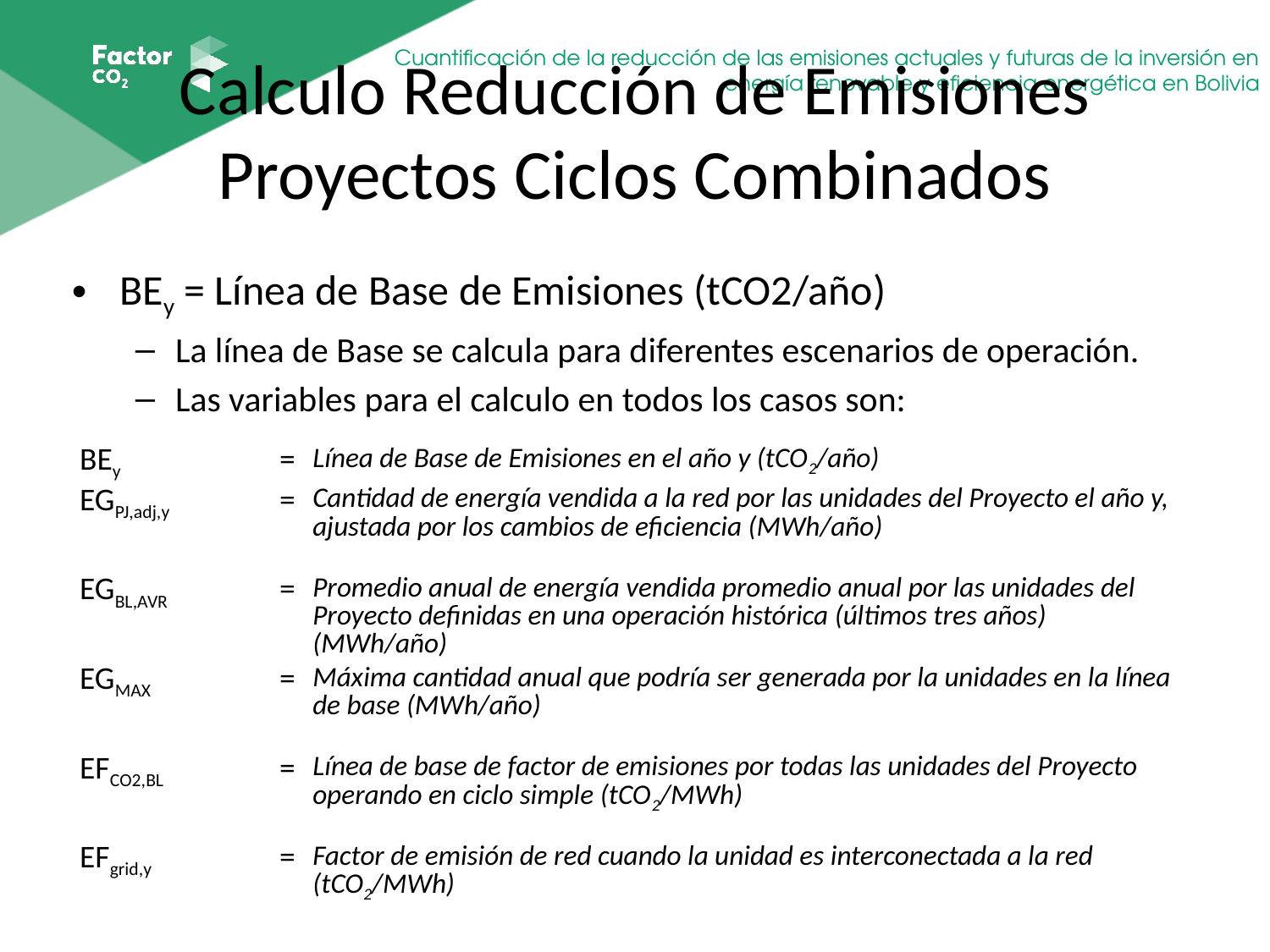

# Calculo Reducción de Emisiones Proyectos Ciclos Combinados
BEy = Línea de Base de Emisiones (tCO2/año)
La línea de Base se calcula para diferentes escenarios de operación.
Las variables para el calculo en todos los casos son:
| BEy | = | Línea de Base de Emisiones en el año y (tCO2/año) |
| --- | --- | --- |
| EGPJ,adj,y | = | Cantidad de energía vendida a la red por las unidades del Proyecto el año y, ajustada por los cambios de eficiencia (MWh/año) |
| EGBL,AVR | = | Promedio anual de energía vendida promedio anual por las unidades del Proyecto definidas en una operación histórica (últimos tres años) (MWh/año) |
| EGMAX | = | Máxima cantidad anual que podría ser generada por la unidades en la línea de base (MWh/año) |
| EFCO2,BL | = | Línea de base de factor de emisiones por todas las unidades del Proyecto operando en ciclo simple (tCO2/MWh) |
| EFgrid,y | = | Factor de emisión de red cuando la unidad es interconectada a la red (tCO2/MWh) |